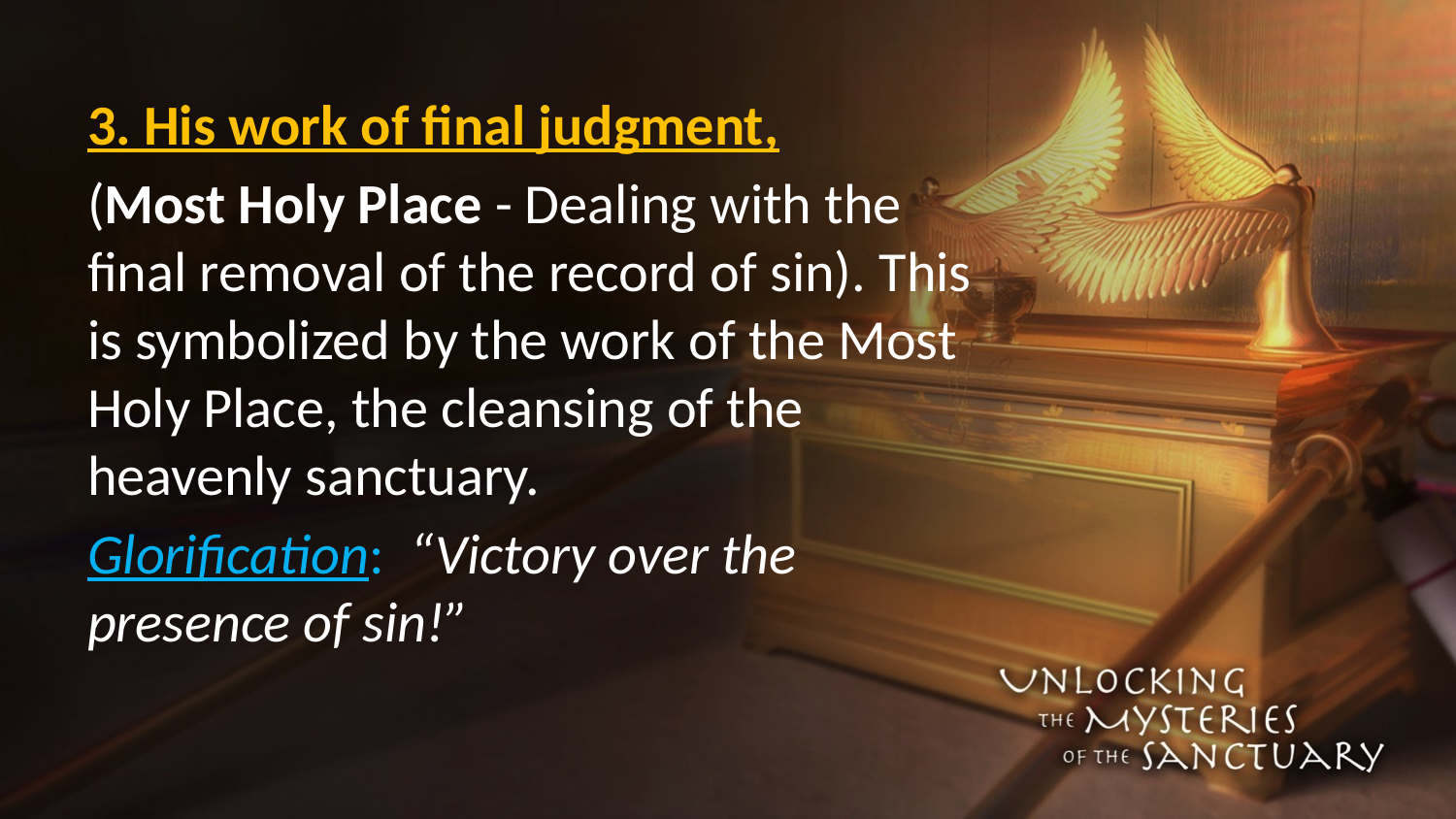

#
3. His work of final judgment,
(Most Holy Place - Dealing with the final removal of the record of sin). This is symbolized by the work of the Most Holy Place, the cleansing of the heavenly sanctuary.
Glorification:  “Victory over the presence of sin!”